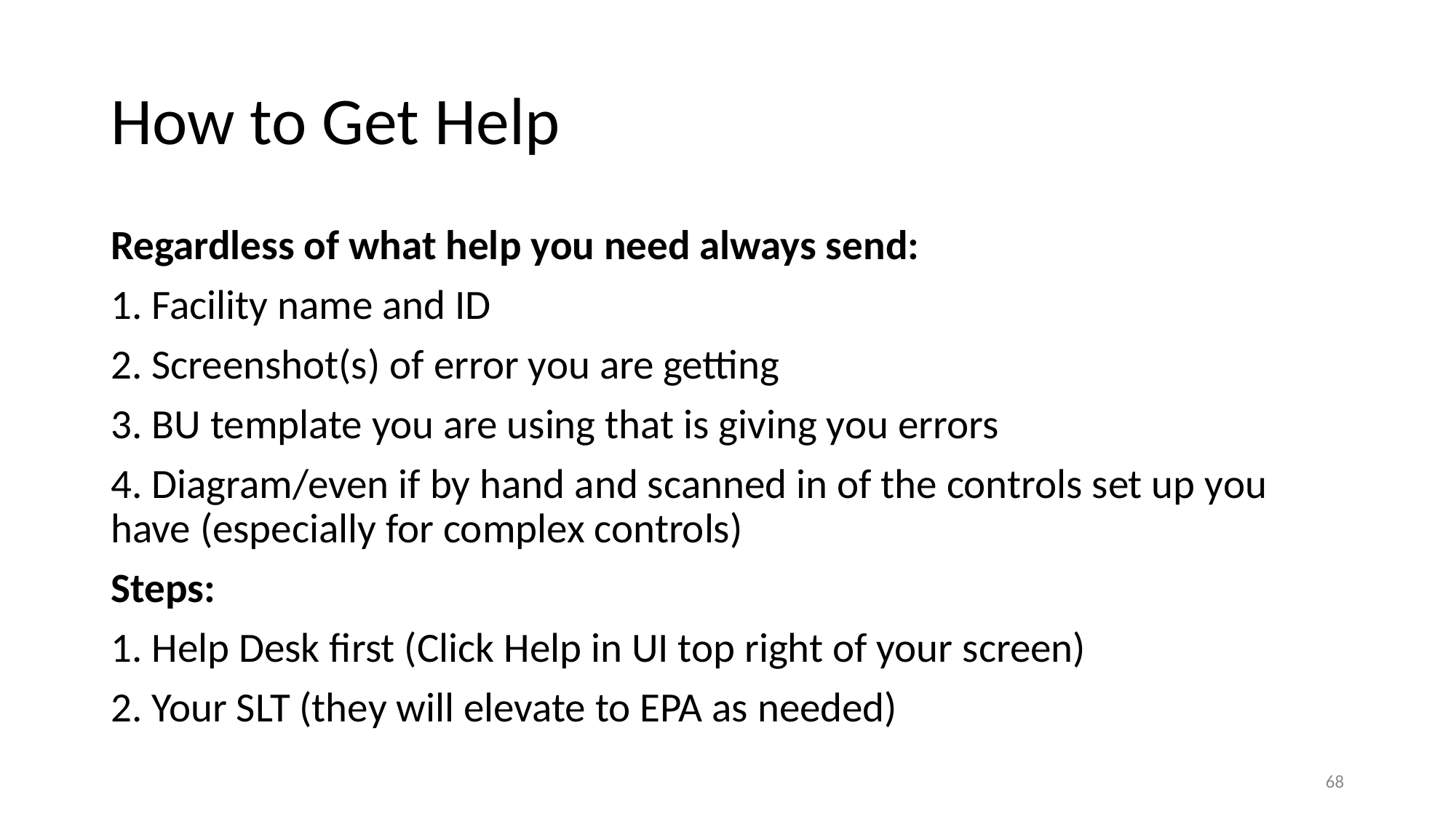

# How to Get Help
Regardless of what help you need always send:
1. Facility name and ID
2. Screenshot(s) of error you are getting
3. BU template you are using that is giving you errors
4. Diagram/even if by hand and scanned in of the controls set up you have (especially for complex controls)
Steps:
1. Help Desk first (Click Help in UI top right of your screen)
2. Your SLT (they will elevate to EPA as needed)
68